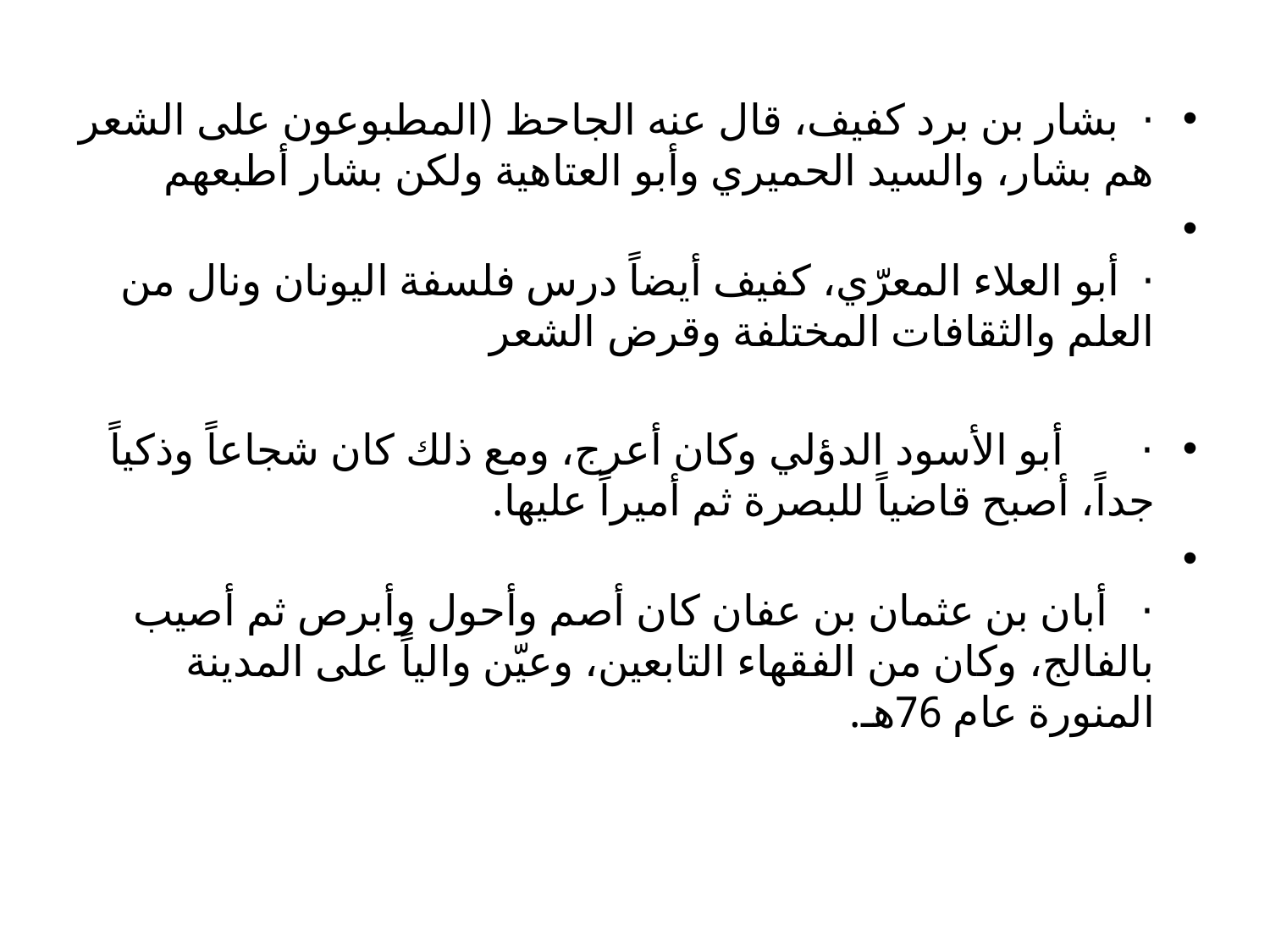

·  بشار بن برد كفيف، قال عنه الجاحظ (المطبوعون على الشعر هم بشار، والسيد الحميري وأبو العتاهية ولكن بشار أطبعهم
·  أبو العلاء المعرّي، كفيف أيضاً درس فلسفة اليونان ونال من العلم والثقافات المختلفة وقرض الشعر

·       أبو الأسود الدؤلي وكان أعرج، ومع ذلك كان شجاعاً وذكياً جداً، أصبح قاضياً للبصرة ثم أميراً عليها.
·   أبان بن عثمان بن عفان كان أصم وأحول وأبرص ثم أصيب بالفالج، وكان من الفقهاء التابعين، وعيّن والياً على المدينة المنورة عام 76هـ.